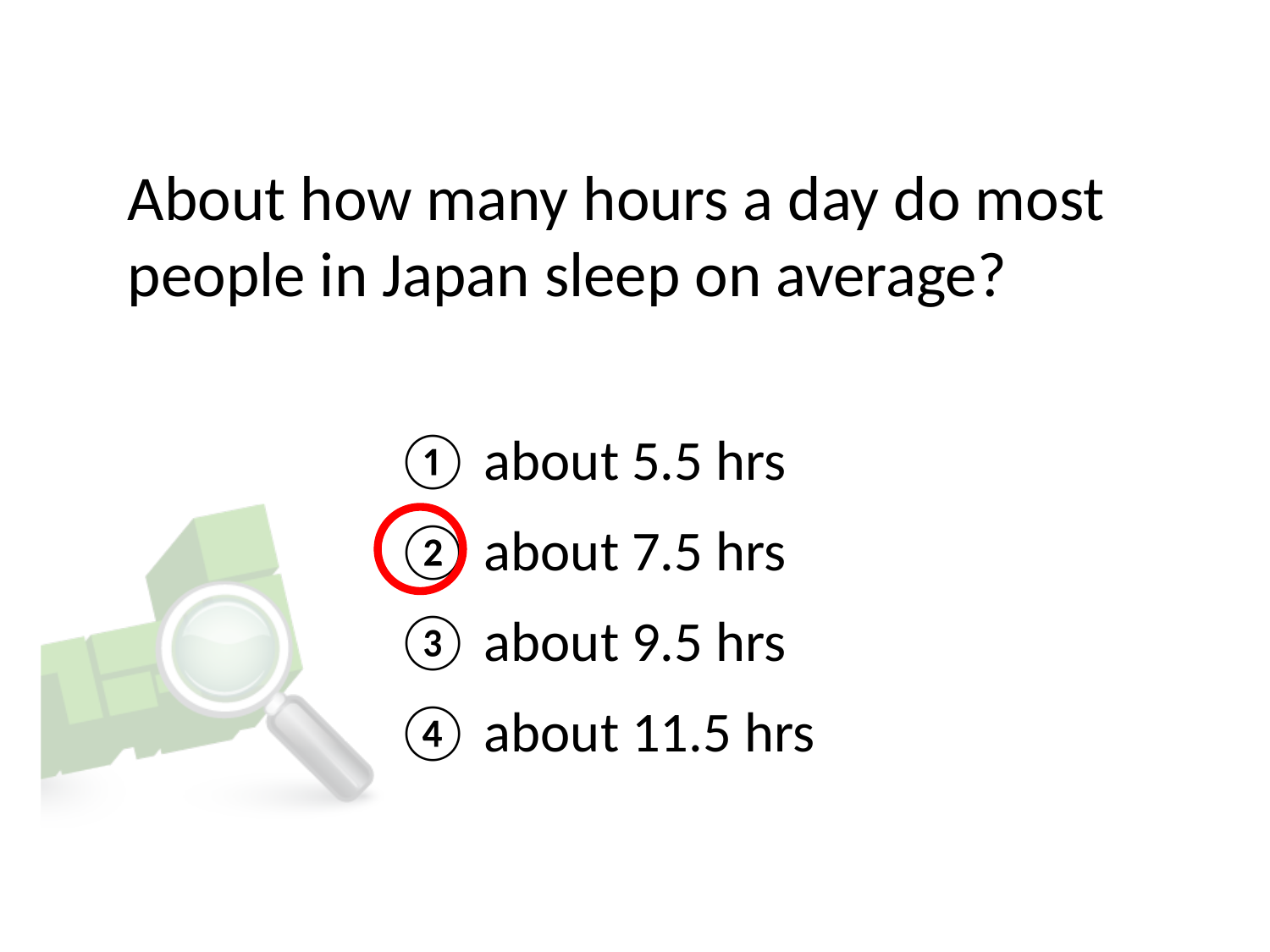

# About how many hours a day do most people in Japan sleep on average?
① about 5.5 hrs
② about 7.5 hrs
③ about 9.5 hrs
④ about 11.5 hrs